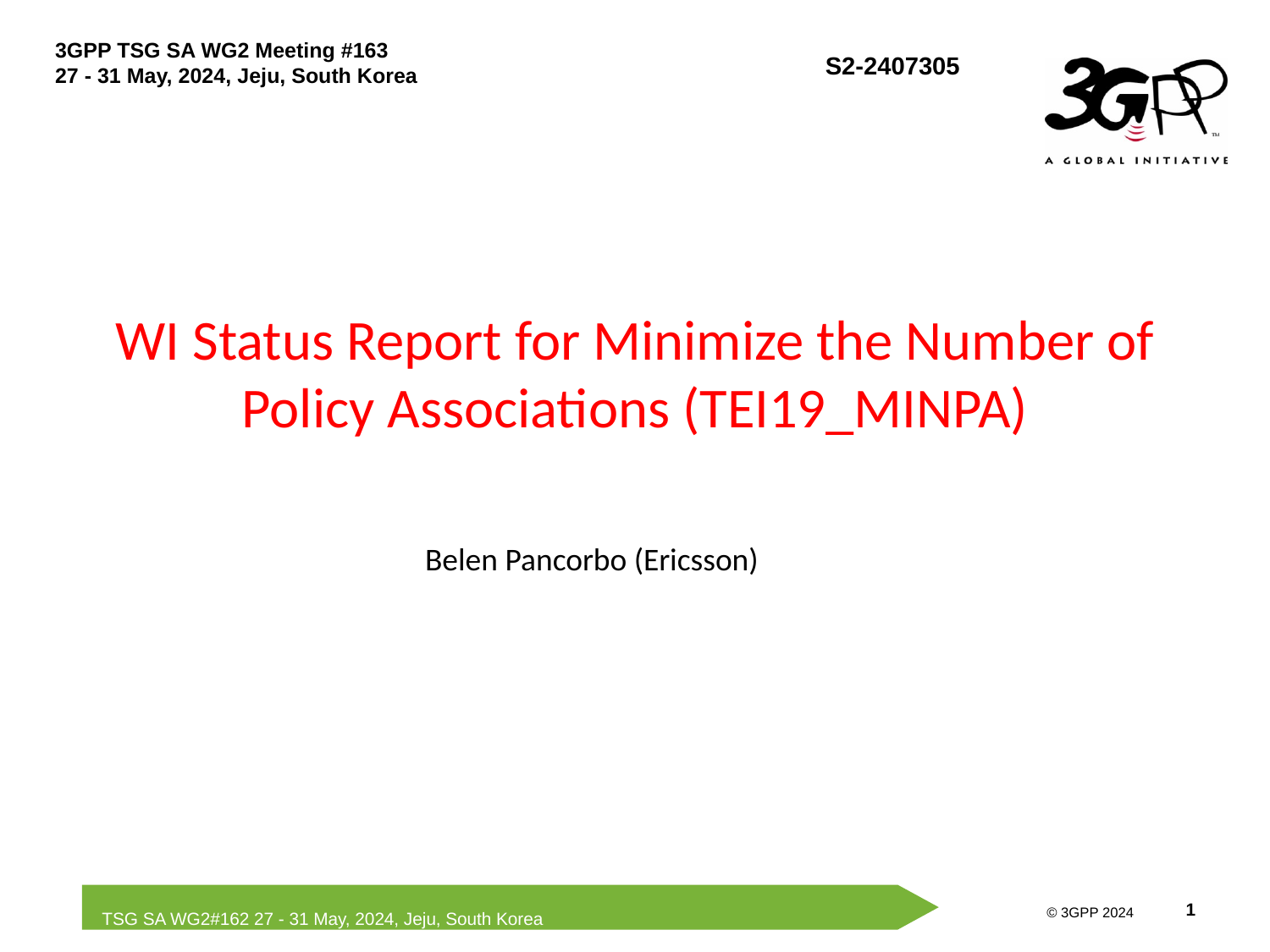

# WI Status Report for Minimize the Number of Policy Associations (TEI19_MINPA)
Belen Pancorbo (Ericsson)